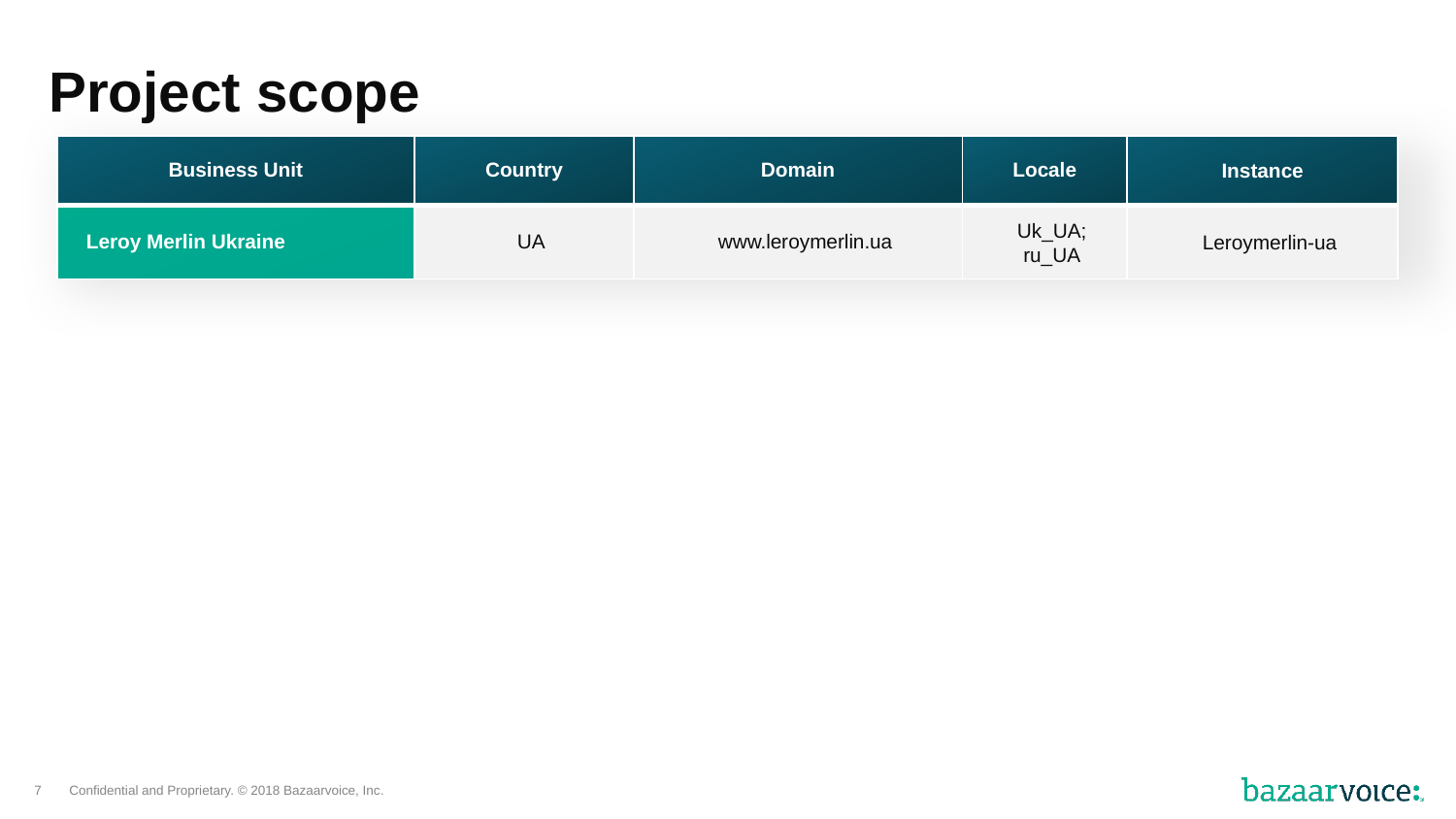

# Project scope
| Business Unit | Country | Domain | Locale | Instance |
| --- | --- | --- | --- | --- |
| Leroy Merlin Ukraine | UA | www.leroymerlin.ua | Uk\_UA; ru\_UA | Leroymerlin-ua |